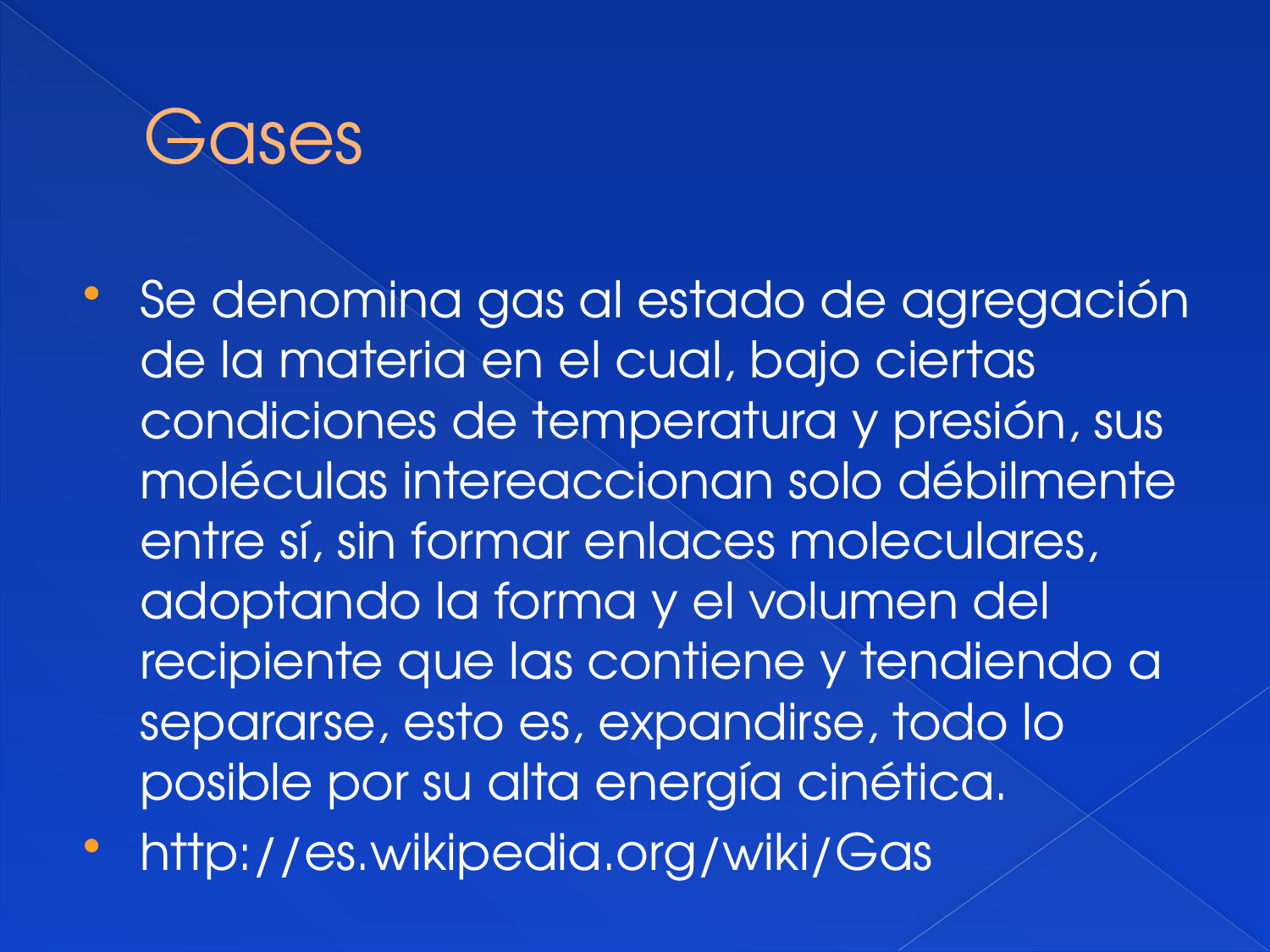

# Gases
Se denomina gas al estado de agregación de la materia en el cual, bajo ciertas condiciones de temperatura y presión, sus moléculas intereaccionan solo débilmente entre sí, sin formar enlaces moleculares, adoptando la forma y el volumen del recipiente que las contiene y tendiendo a separarse, esto es, expandirse, todo lo posible por su alta energía cinética.
http://es.wikipedia.org/wiki/Gas